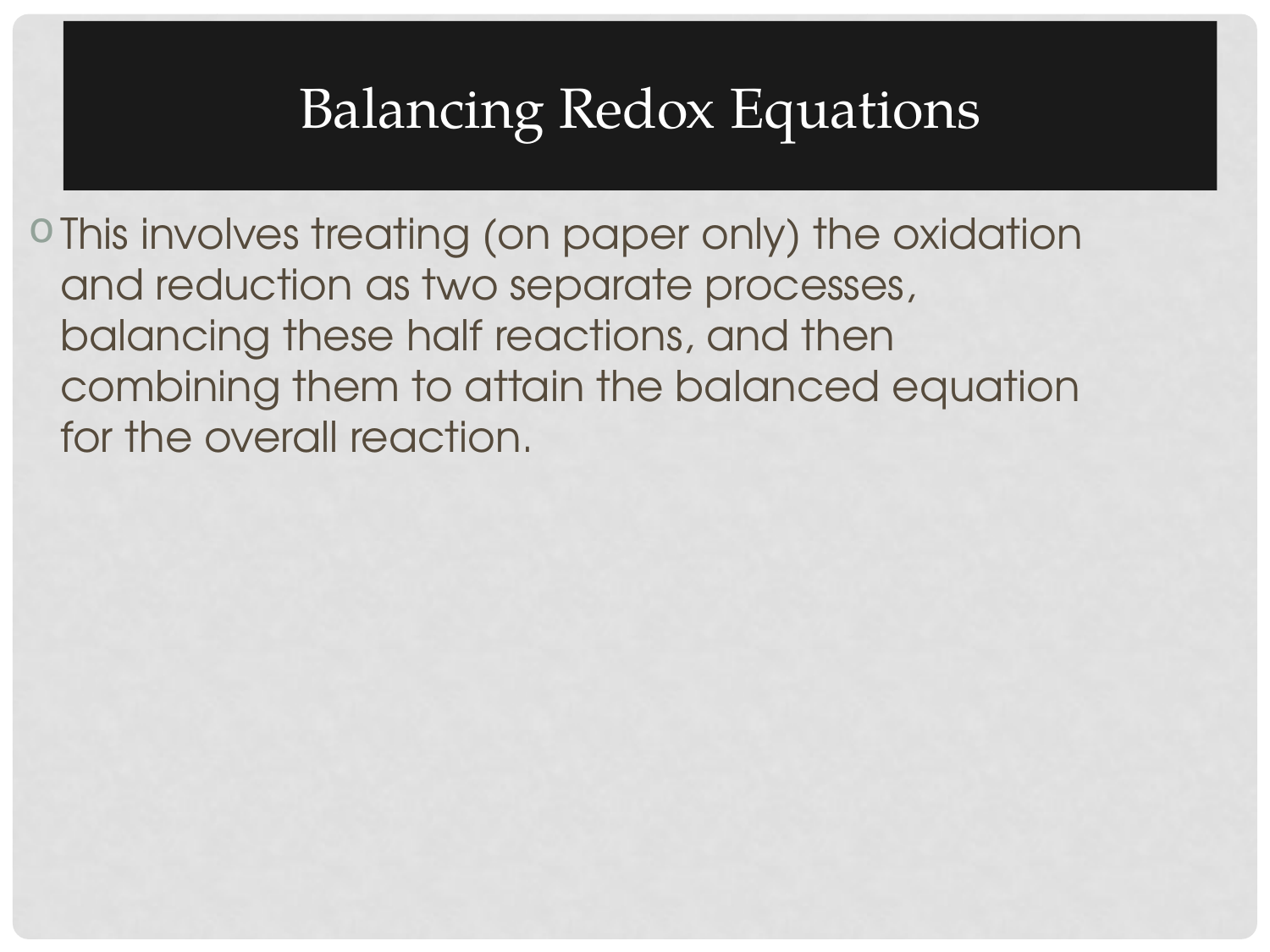

Balancing Redox Equations
This involves treating (on paper only) the oxidation and reduction as two separate processes, balancing these half reactions, and then combining them to attain the balanced equation for the overall reaction.